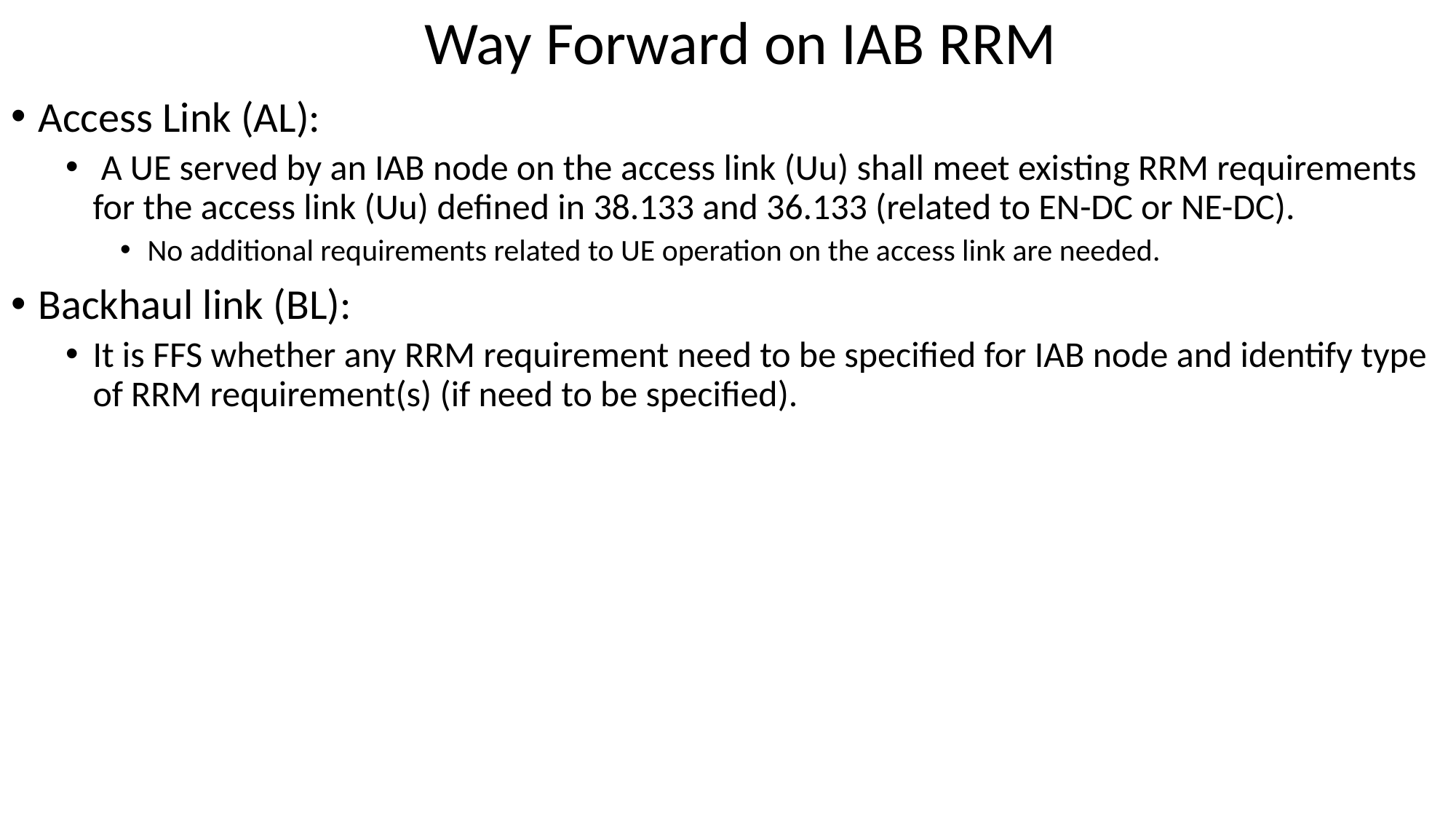

# Way Forward on IAB RRM
Access Link (AL):
 A UE served by an IAB node on the access link (Uu) shall meet existing RRM requirements for the access link (Uu) defined in 38.133 and 36.133 (related to EN-DC or NE-DC).
No additional requirements related to UE operation on the access link are needed.
Backhaul link (BL):
It is FFS whether any RRM requirement need to be specified for IAB node and identify type of RRM requirement(s) (if need to be specified).